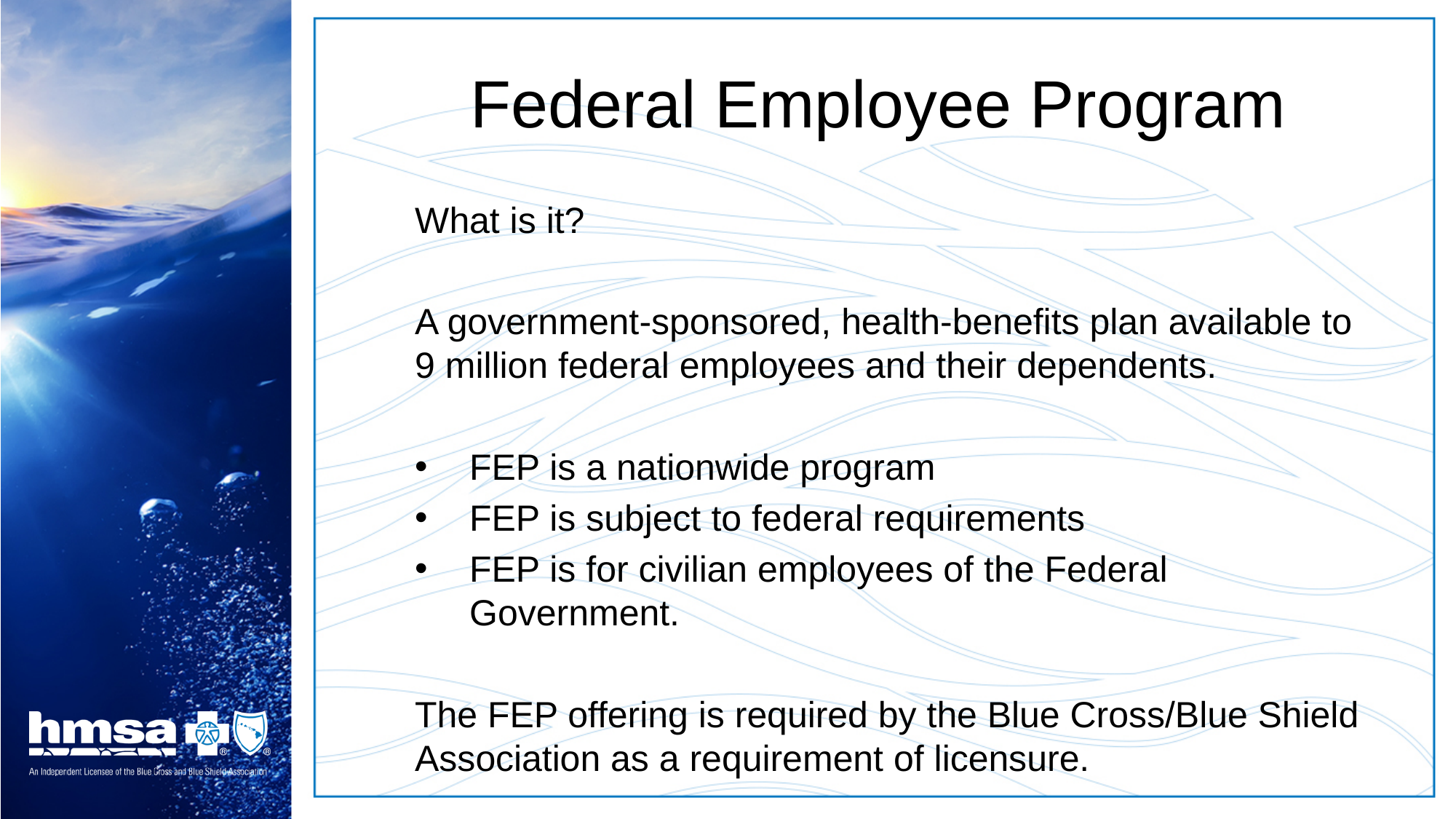

# Federal Employee Program
What is it?

A government-sponsored, health-benefits plan available to 9 million federal employees and their dependents.

FEP is a nationwide program
FEP is subject to federal requirements
FEP is for civilian employees of the Federal Government.

The FEP offering is required by the Blue Cross/Blue Shield Association as a requirement of licensure.